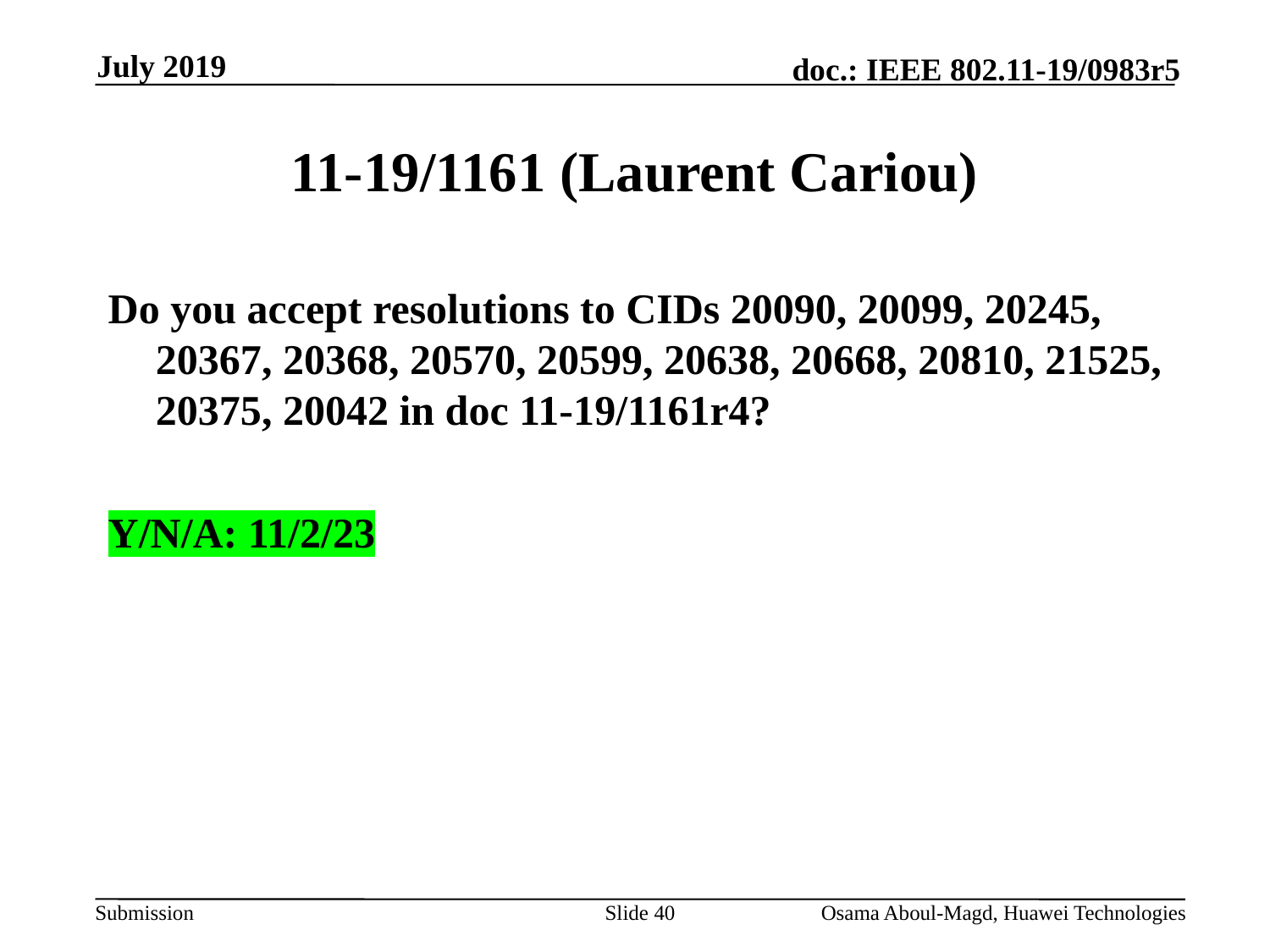

July 2019
# 11-19/1161 (Laurent Cariou)
Do you accept resolutions to CIDs 20090, 20099, 20245, 20367, 20368, 20570, 20599, 20638, 20668, 20810, 21525, 20375, 20042 in doc 11-19/1161r4?

Y/N/A: 11/2/23

Slide 40
Osama Aboul-Magd, Huawei Technologies